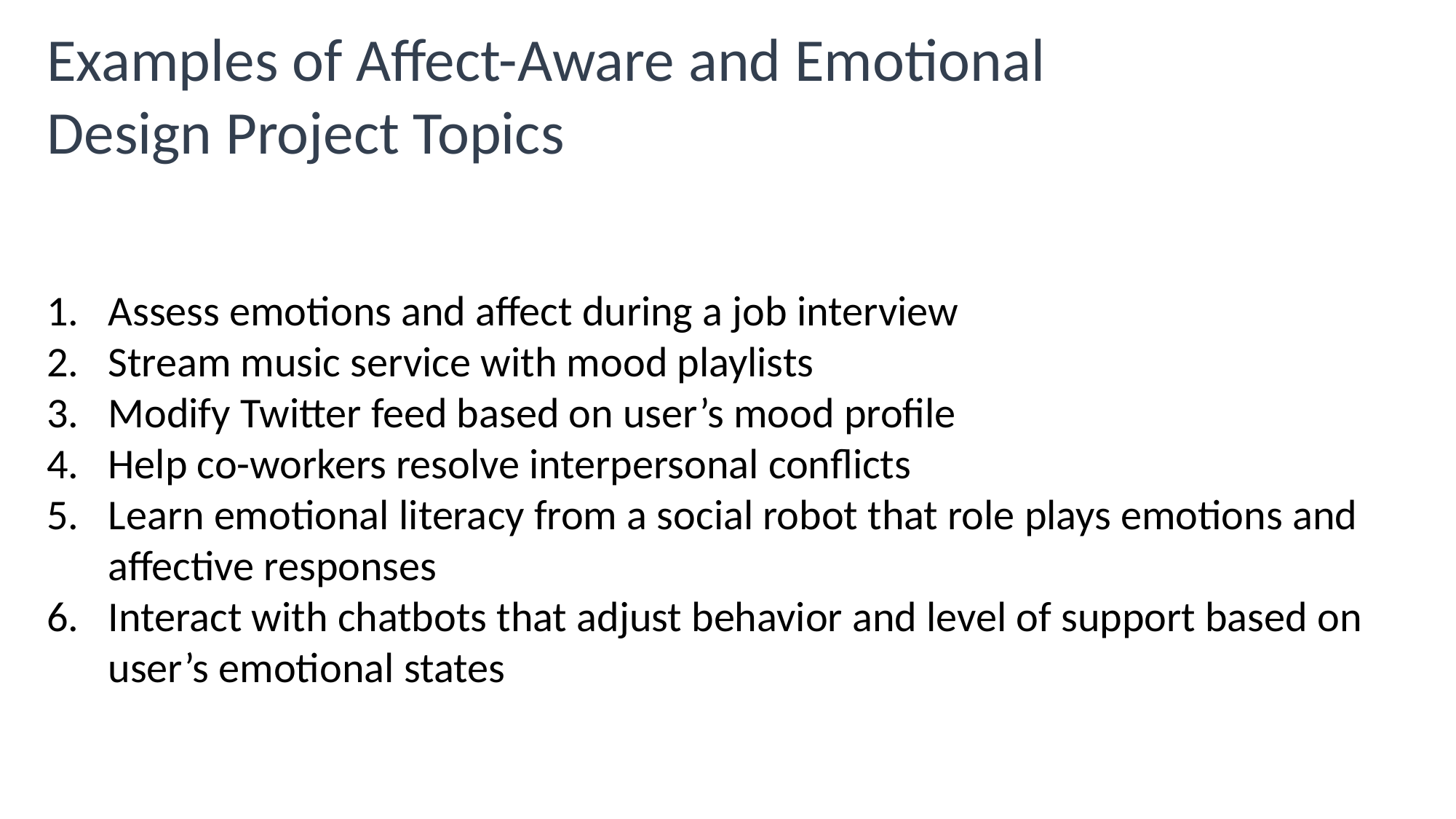

Examples of Affect-Aware and Emotional Design Project Topics

Assess emotions and affect during a job interview
Stream music service with mood playlists
Modify Twitter feed based on user’s mood profile
Help co-workers resolve interpersonal conflicts
Learn emotional literacy from a social robot that role plays emotions and affective responses
Interact with chatbots that adjust behavior and level of support based on user’s emotional states